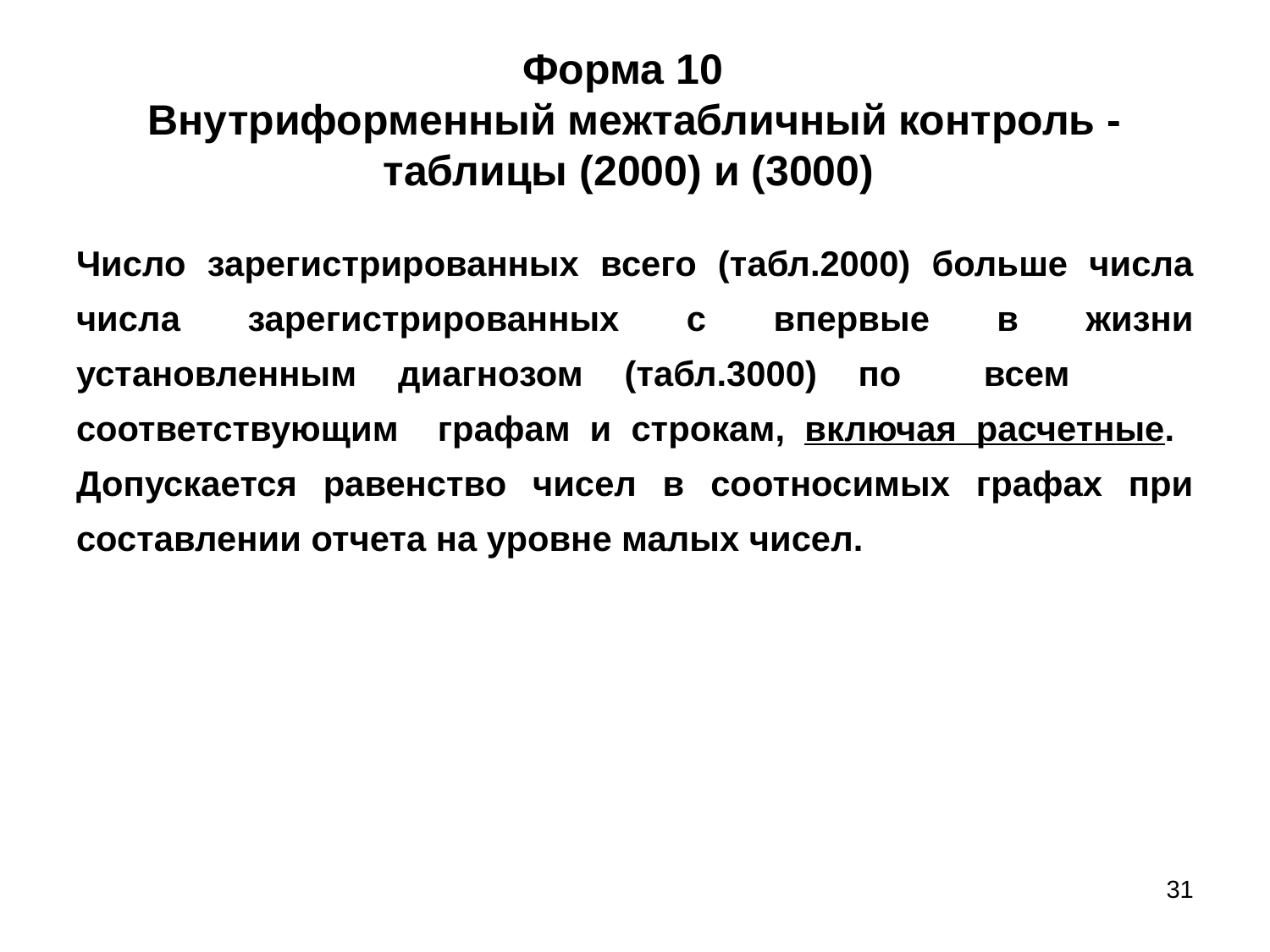

Число зарегистрированных всего (табл.2000) больше числа числа зарегистрированных с впервые в жизни установленным диагнозом (табл.3000) по  всем    соответствующим  графам и строкам, включая расчетные.  Допускается равенство чисел в соотносимых графах при составлении отчета на уровне малых чисел.
Форма 10
 Внутриформенный межтабличный контроль - таблицы (2000) и (3000)
31